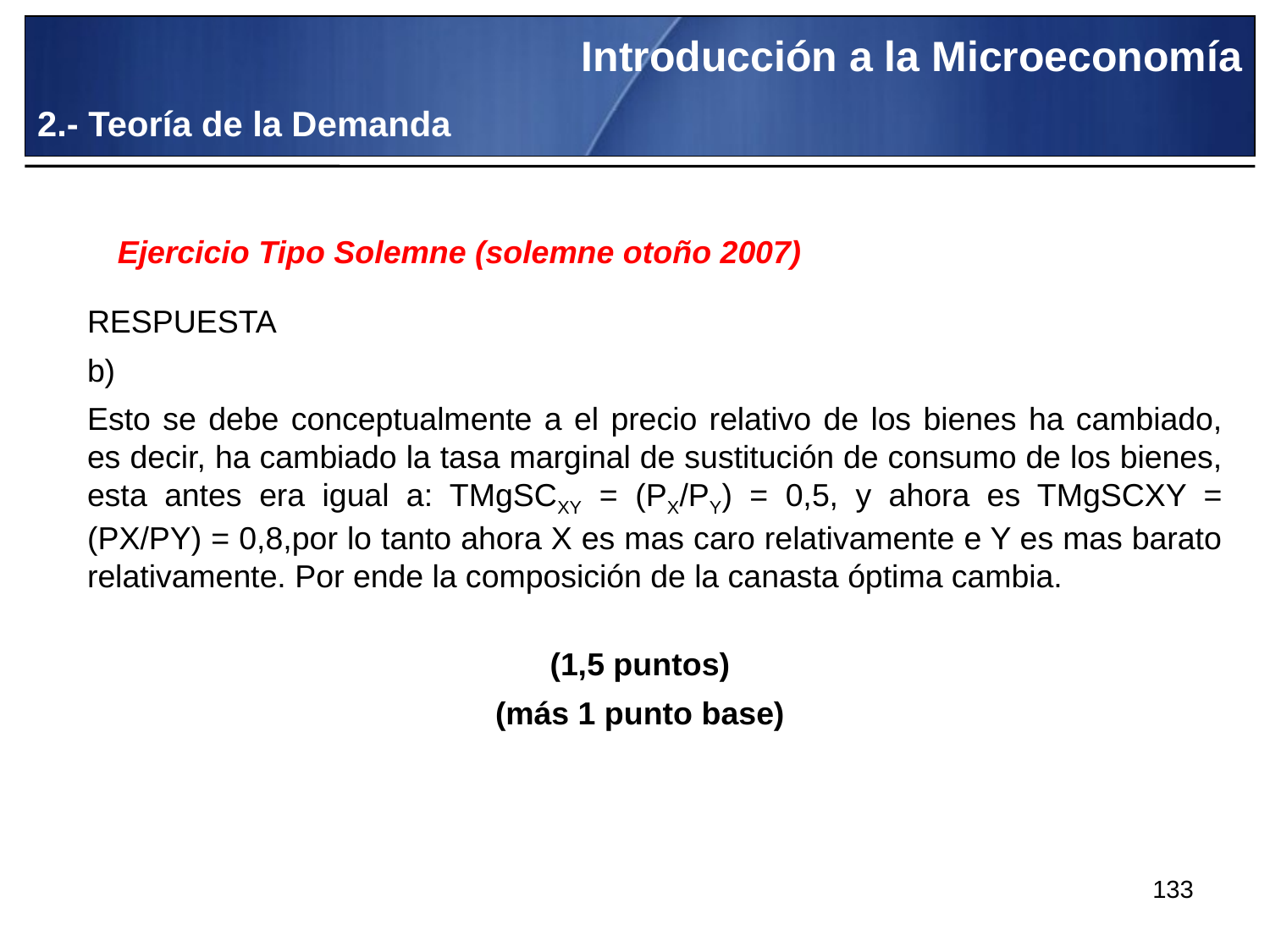

Introducción a la Microeconomía
2.- Teoría de la Demanda

Ejercicio Tipo Solemne (solemne otoño 2007)
RESPUESTA
b)
Esto se debe conceptualmente a el precio relativo de los bienes ha cambiado, es decir, ha cambiado la tasa marginal de sustitución de consumo de los bienes, esta antes era igual a: TMgSCXY = (PX/PY) = 0,5, y ahora es TMgSCXY = (PX/PY) = 0,8,por lo tanto ahora X es mas caro relativamente e Y es mas barato relativamente. Por ende la composición de la canasta óptima cambia.
(1,5 puntos)
(más 1 punto base)
133